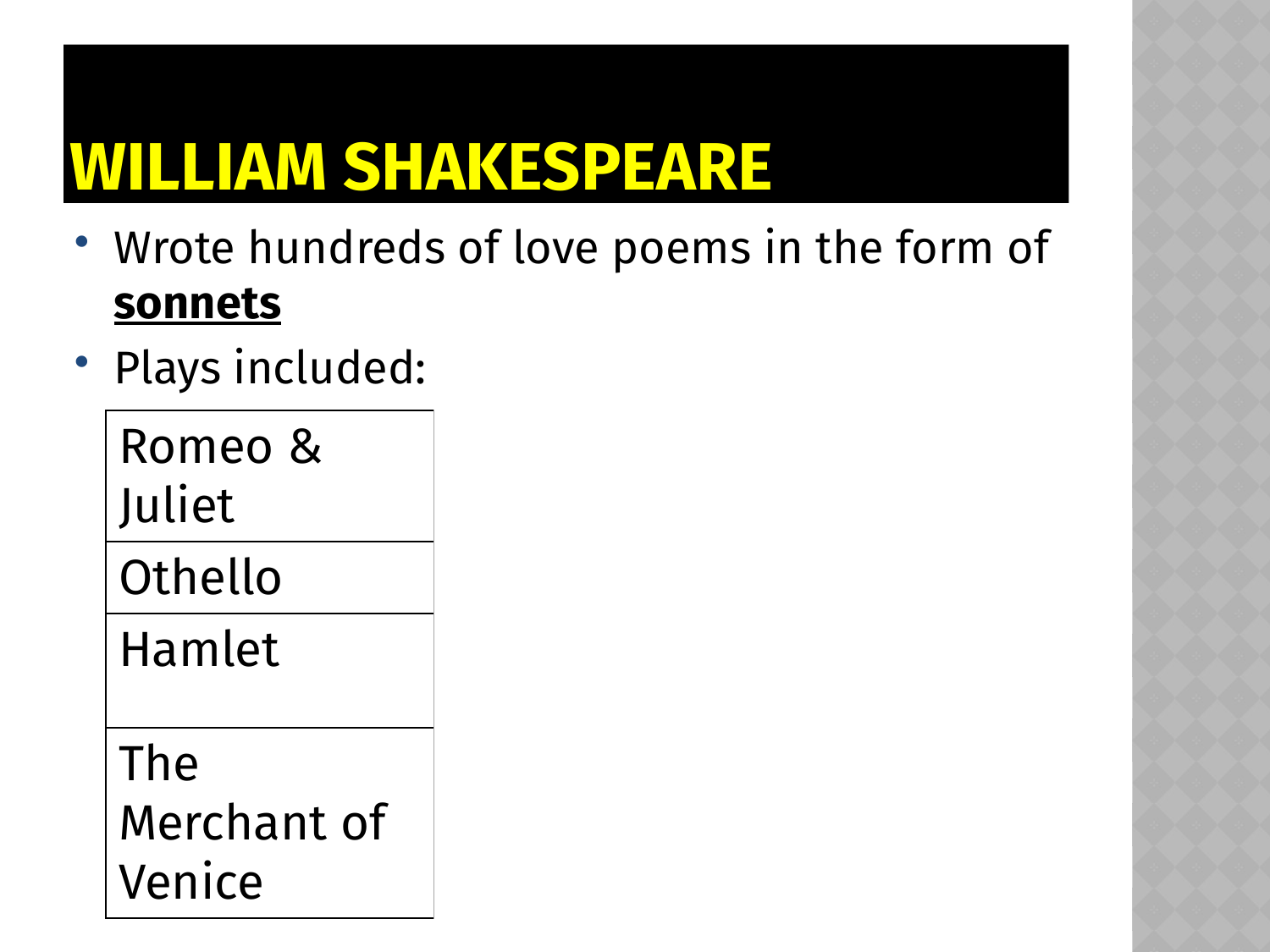

# William Shakespeare
Wrote hundreds of love poems in the form of sonnets
Plays included:

| Romeo & Juliet | Lovers from 2 families in a feud with each other |
| --- | --- |
| Othello | Tragedy about Moorish general |
| Hamlet | Revenge tragedy about prince of Denmark |
| The Merchant of Venice | Tragic comedy about a Jewish moneylender & |